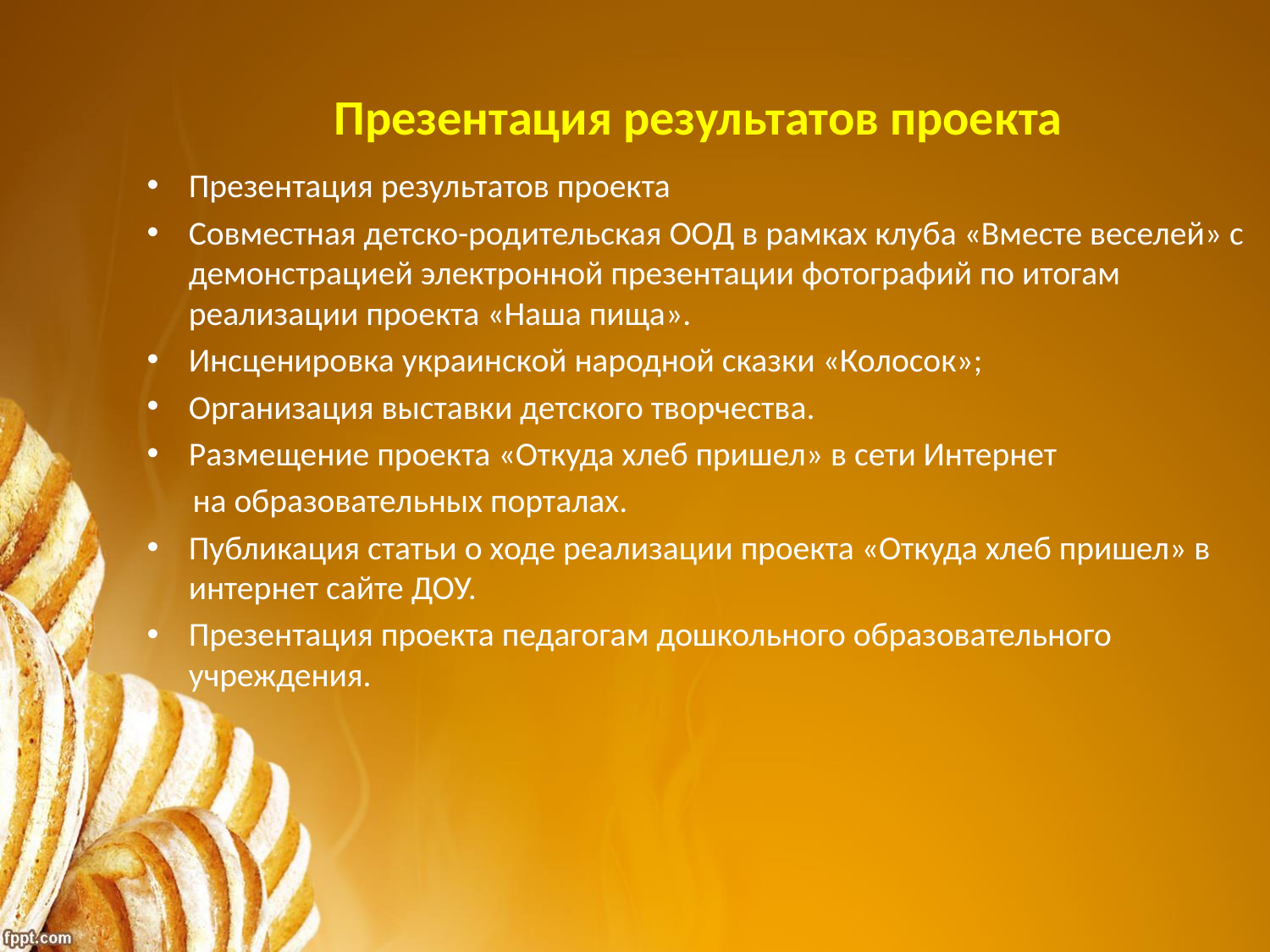

Презентация результатов проекта
Презентация результатов проекта
Совместная детско-родительская ООД в рамках клуба «Вместе веселей» с демонстрацией электронной презентации фотографий по итогам реализации проекта «Наша пища».
Инсценировка украинской народной сказки «Колосок»;
Организация выставки детского творчества.
Размещение проекта «Откуда хлеб пришел» в сети Интернет
      на образовательных порталах.
Публикация статьи о ходе реализации проекта «Откуда хлеб пришел» в интернет сайте ДОУ.
Презентация проекта педагогам дошкольного образовательного учреждения.